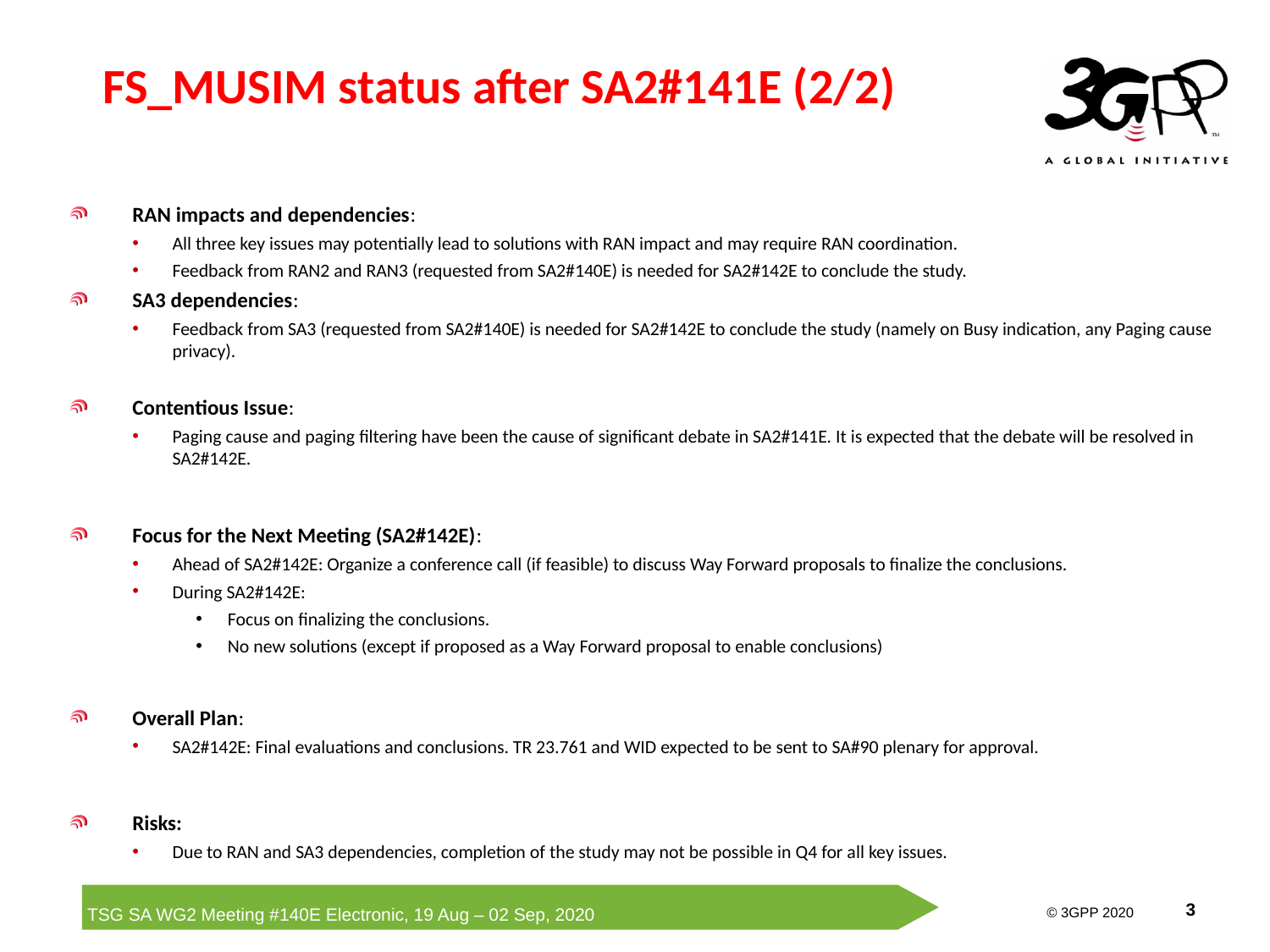

# FS_MUSIM status after SA2#141E (2/2)
RAN impacts and dependencies:
All three key issues may potentially lead to solutions with RAN impact and may require RAN coordination.
Feedback from RAN2 and RAN3 (requested from SA2#140E) is needed for SA2#142E to conclude the study.
SA3 dependencies:
Feedback from SA3 (requested from SA2#140E) is needed for SA2#142E to conclude the study (namely on Busy indication, any Paging cause privacy).

Contentious Issue:
Paging cause and paging filtering have been the cause of significant debate in SA2#141E. It is expected that the debate will be resolved in SA2#142E.

Focus for the Next Meeting (SA2#142E):
Ahead of SA2#142E: Organize a conference call (if feasible) to discuss Way Forward proposals to finalize the conclusions.
During SA2#142E:
Focus on finalizing the conclusions.
No new solutions (except if proposed as a Way Forward proposal to enable conclusions)

Overall Plan:
SA2#142E: Final evaluations and conclusions. TR 23.761 and WID expected to be sent to SA#90 plenary for approval.

Risks:
Due to RAN and SA3 dependencies, completion of the study may not be possible in Q4 for all key issues.